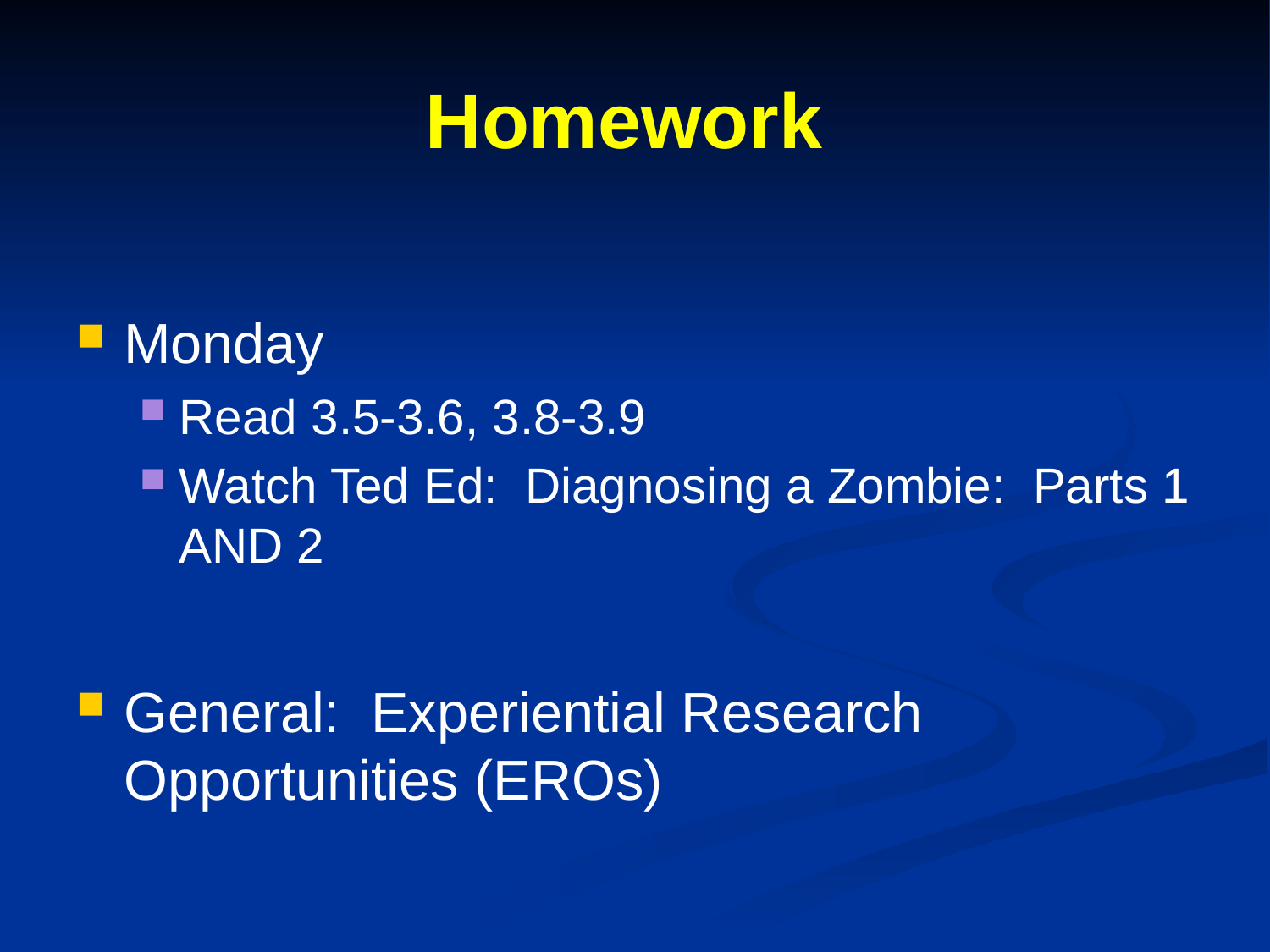

# Homework

Monday
Read 3.5-3.6, 3.8-3.9
Watch Ted Ed:  Diagnosing a Zombie:  Parts 1 AND 2

General:  Experiential Research Opportunities (EROs)